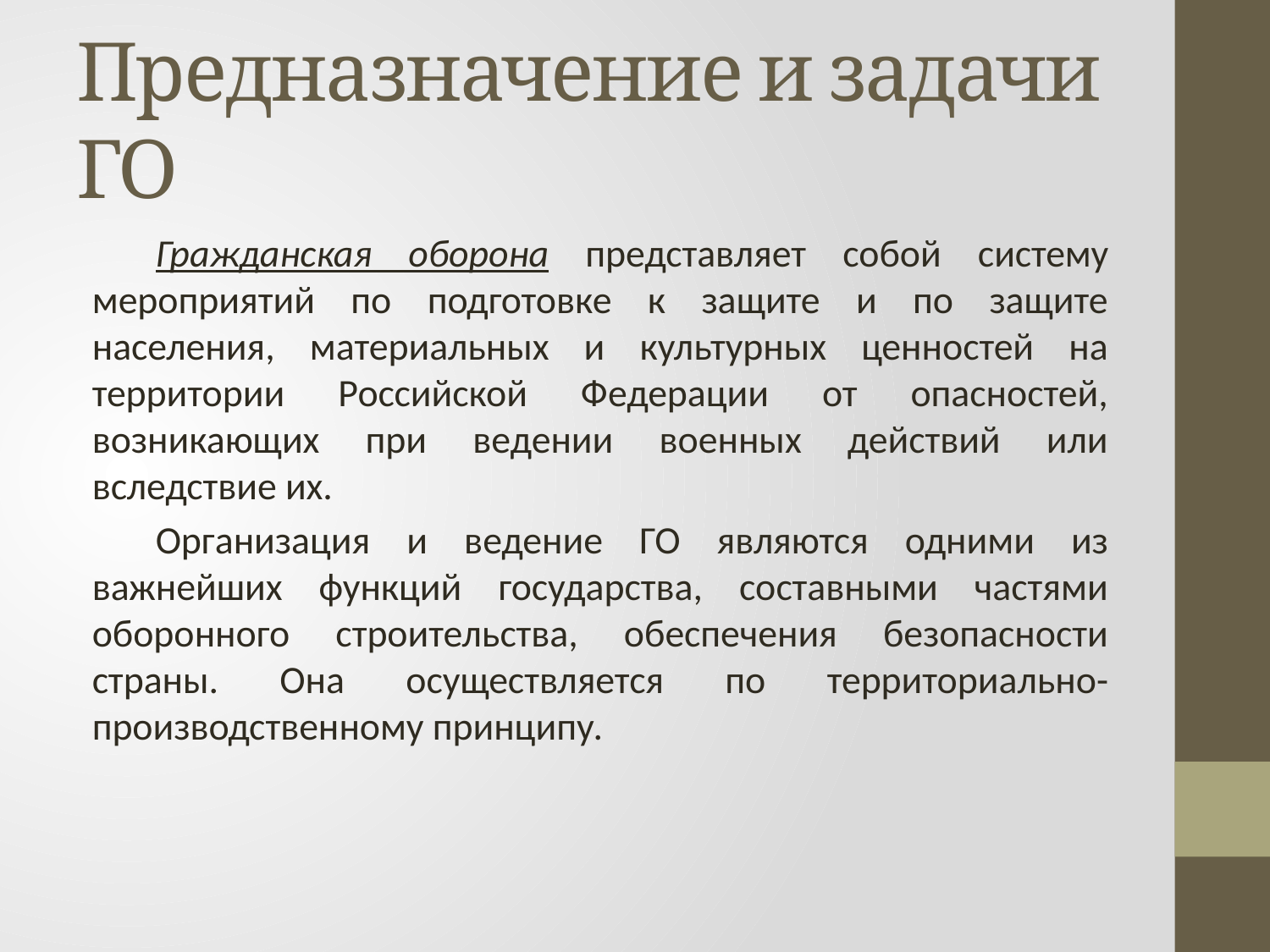

# Предназначение и задачи ГО
Гражданская оборона представляет собой систему мероприятий по подготовке к защите и по защите населения, материальных и культурных ценностей на территории Российской Федерации от опасностей, возникающих при ведении военных действий или вследствие их.
Организация и ведение ГО являются одними из важнейших функций государства, составными частями оборонного строительства, обеспечения безопасности страны. Она осуществляется по территориально-производственному принципу.